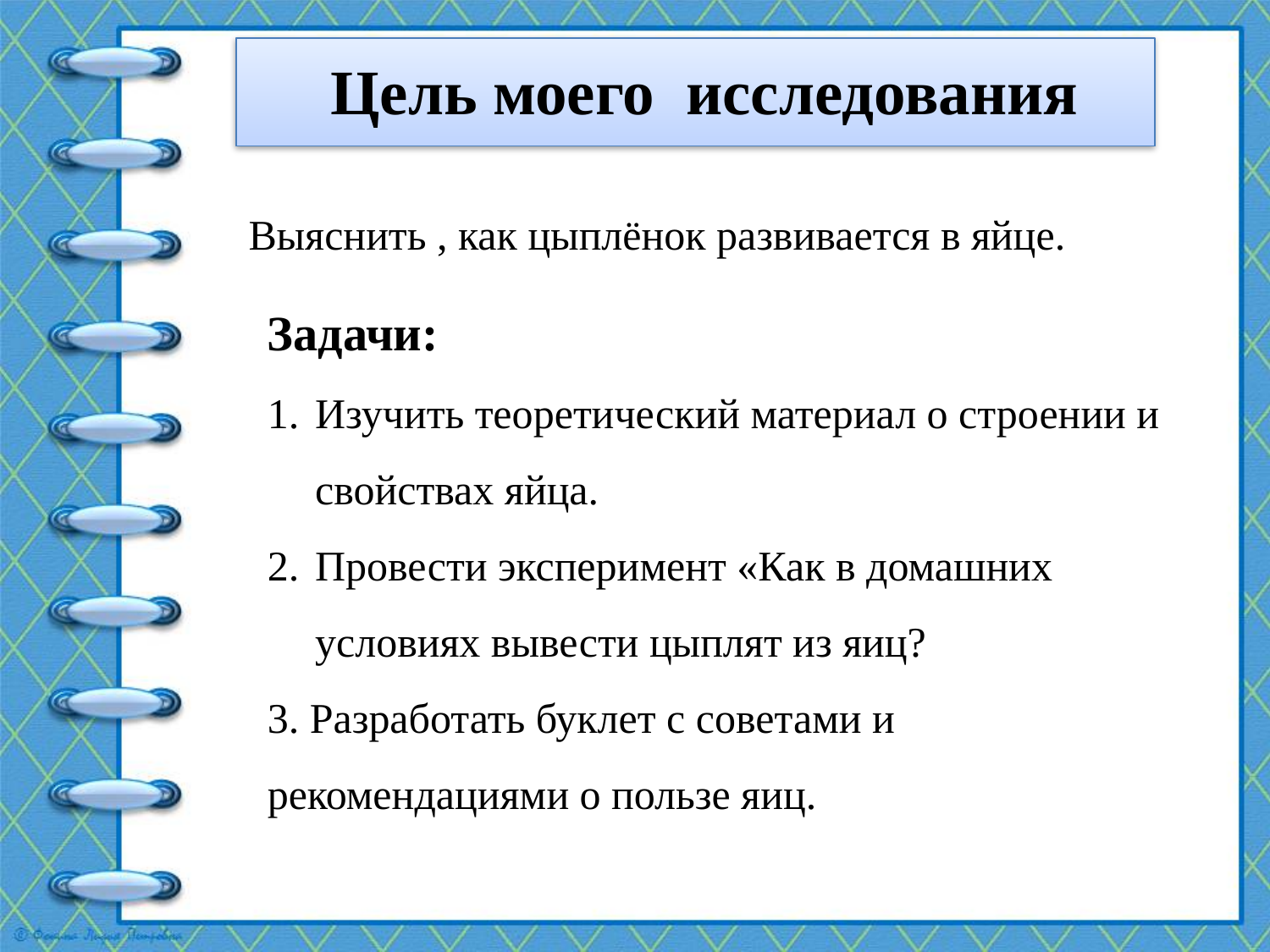

# Цель моего  исследования
Выяснить , как цыплёнок развивается в яйце.

Задачи:
Изучить теоретический материал о строении и свойствах яйца.
Провести эксперимент «Как в домашних условиях вывести цыплят из яиц?
3. Разработать буклет с советами и        рекомендациями о пользе яиц.